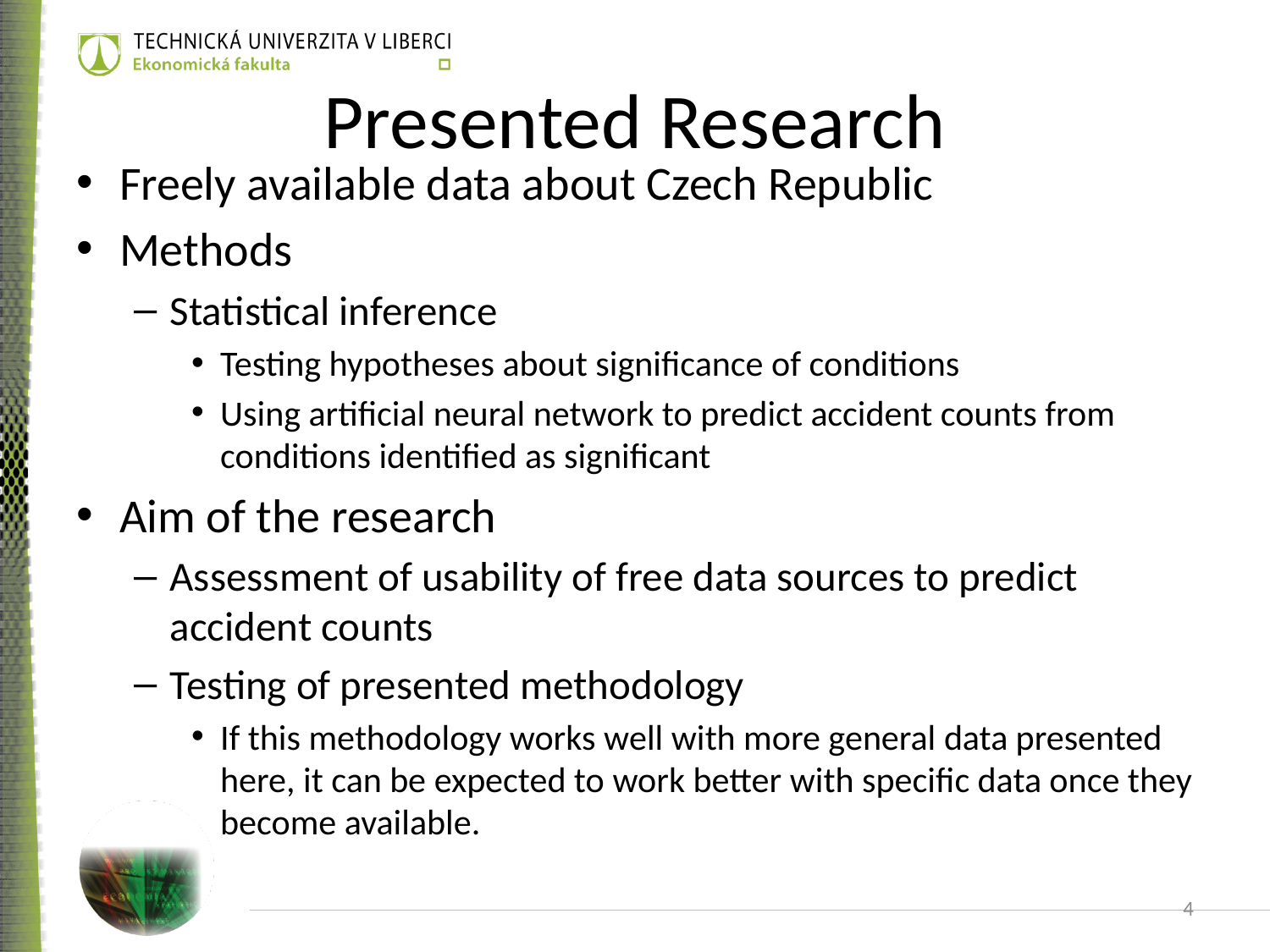

# Presented Research
Freely available data about Czech Republic
Methods
Statistical inference
Testing hypotheses about significance of conditions
Using artificial neural network to predict accident counts from conditions identified as significant
Aim of the research
Assessment of usability of free data sources to predict accident counts
Testing of presented methodology
If this methodology works well with more general data presented here, it can be expected to work better with specific data once they become available.
4